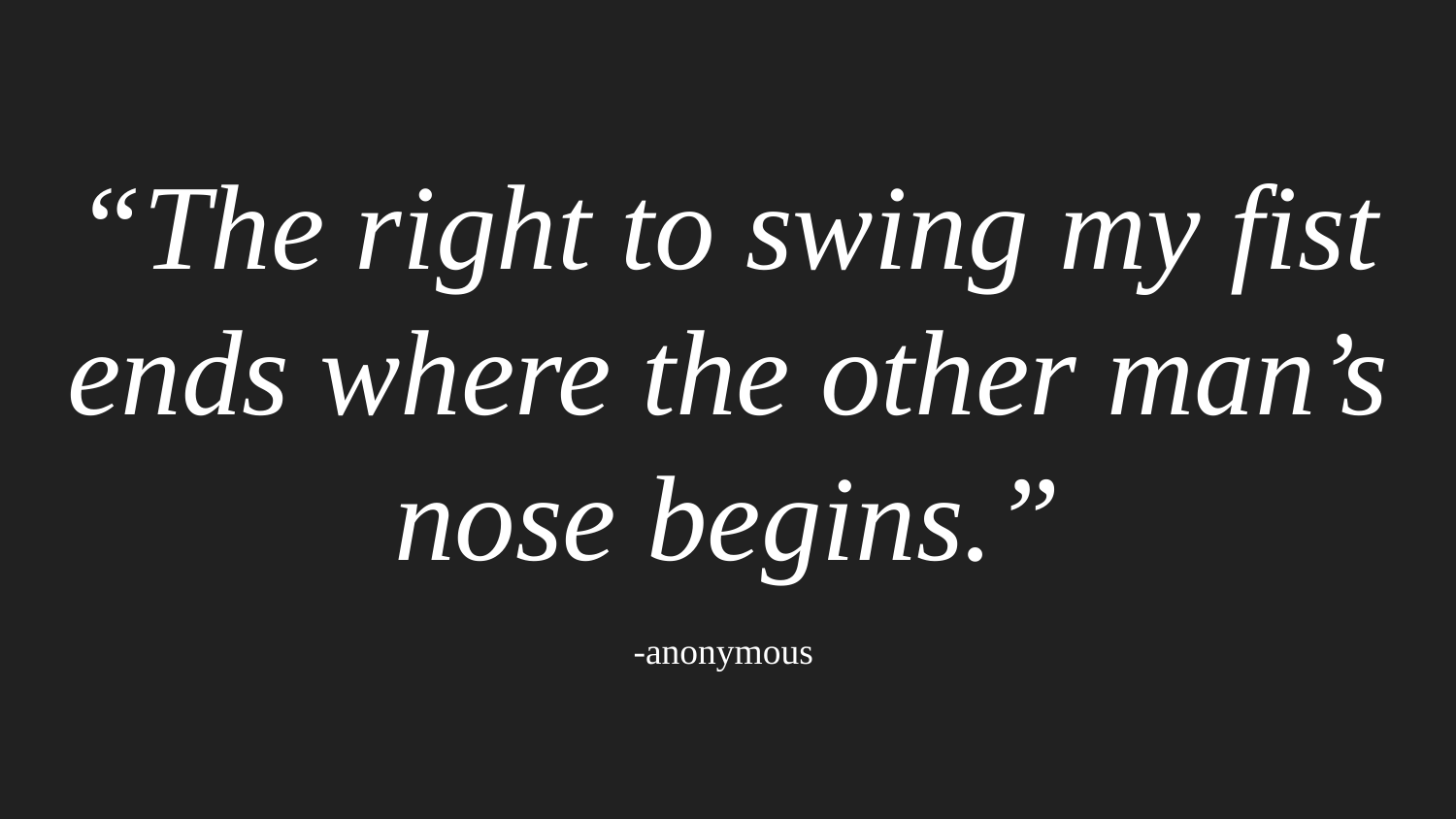

“The right to swing my fist ends where the other man’s nose begins.”

-anonymous